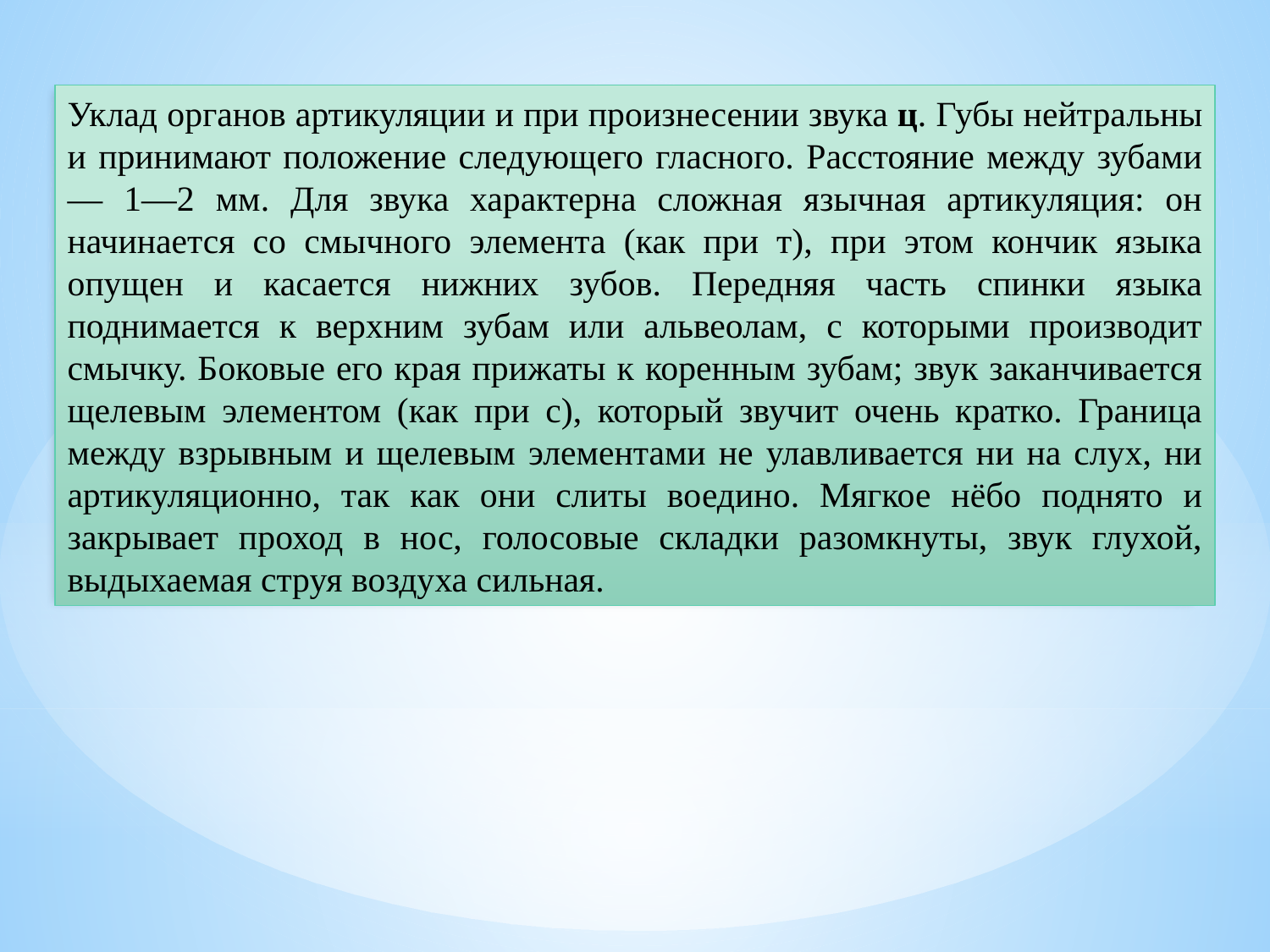

Уклад органов артикуляции и при произнесении звука ц. Губы нейтральны и принимают положение следующего гласного. Расстояние между зубами — 1—2 мм. Для звука характерна сложная язычная артикуляция: он начинается со смычного элемента (как при т), при этом кончик языка опущен и касается нижних зубов. Передняя часть спинки языка поднимается к верхним зубам или альвеолам, с которыми производит смычку. Боковые его края прижаты к коренным зубам; звук заканчивается щелевым элементом (как при с), который звучит очень кратко. Граница между взрывным и щелевым элементами не улавливается ни на слух, ни артикуляционно, так как они слиты воедино. Мягкое нёбо поднято и закрывает проход в нос, голосовые складки разомкнуты, звук глухой, выдыхаемая струя воздуха сильная.